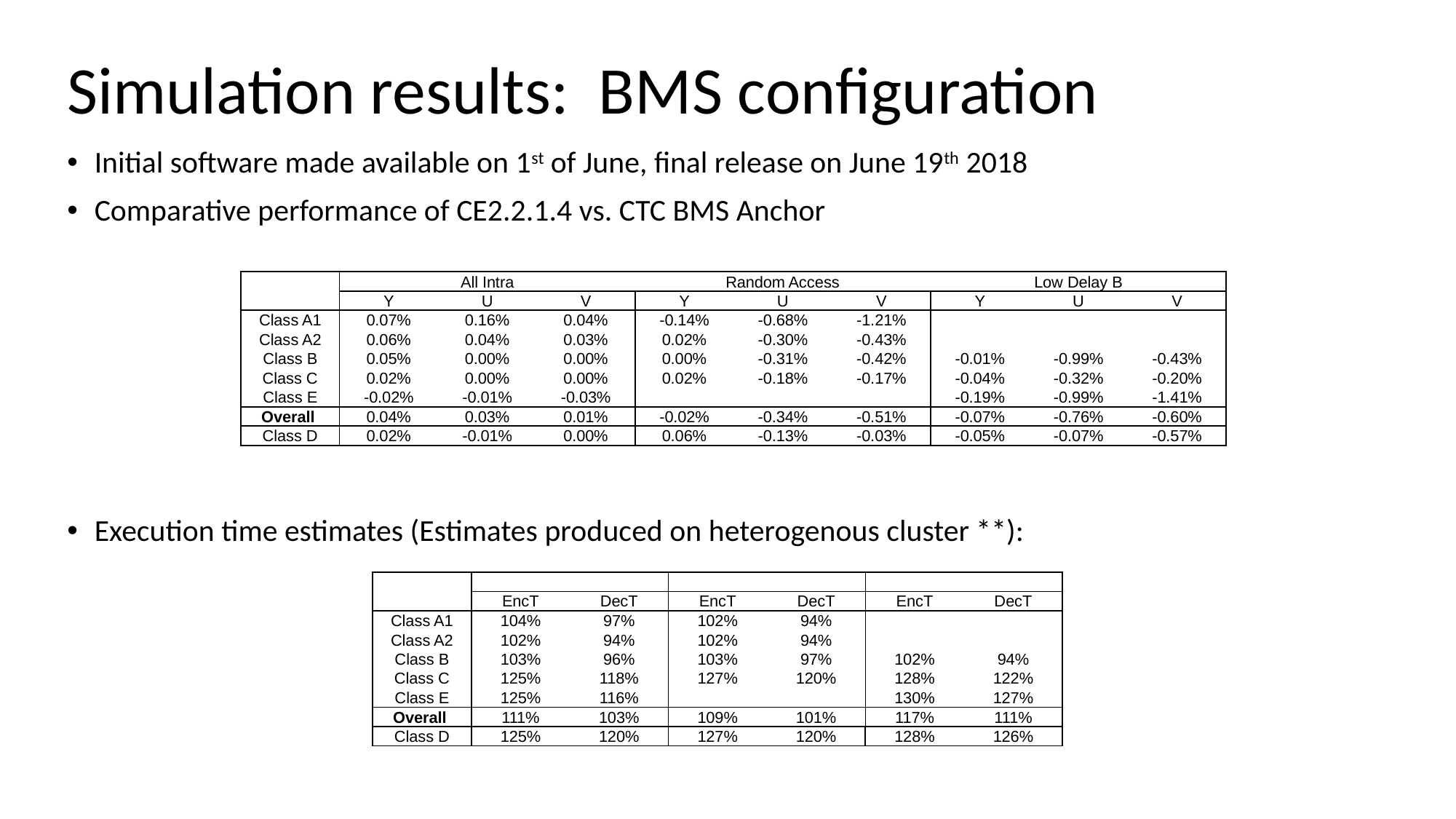

# Simulation results:  BMS configuration
Initial software made available on 1st of June, final release on June 19th 2018
Comparative performance of CE2.2.1.4 vs. CTC BMS Anchor

Execution time estimates (Estimates produced on heterogenous cluster **):

|  | All Intra |  |  | Random Access |  |  | Low Delay B |  |  |
| --- | --- | --- | --- | --- | --- | --- | --- | --- | --- |
|  | Y | U | V | Y | U | V | Y | U | V |
| Class A1 | 0.07% | 0.16% | 0.04% | -0.14% | -0.68% | -1.21% |  |  |  |
| Class A2 | 0.06% | 0.04% | 0.03% | 0.02% | -0.30% | -0.43% |  |  |  |
| Class B | 0.05% | 0.00% | 0.00% | 0.00% | -0.31% | -0.42% | -0.01% | -0.99% | -0.43% |
| Class C | 0.02% | 0.00% | 0.00% | 0.02% | -0.18% | -0.17% | -0.04% | -0.32% | -0.20% |
| Class E | -0.02% | -0.01% | -0.03% |  |  |  | -0.19% | -0.99% | -1.41% |
| Overall | 0.04% | 0.03% | 0.01% | -0.02% | -0.34% | -0.51% | -0.07% | -0.76% | -0.60% |
| Class D | 0.02% | -0.01% | 0.00% | 0.06% | -0.13% | -0.03% | -0.05% | -0.07% | -0.57% |
|  |  |  |  |  |  |  |
| --- | --- | --- | --- | --- | --- | --- |
|  | EncT | DecT | EncT | DecT | EncT | DecT |
| Class A1 | 104% | 97% | 102% | 94% |  |  |
| Class A2 | 102% | 94% | 102% | 94% |  |  |
| Class B | 103% | 96% | 103% | 97% | 102% | 94% |
| Class C | 125% | 118% | 127% | 120% | 128% | 122% |
| Class E | 125% | 116% |  |  | 130% | 127% |
| Overall | 111% | 103% | 109% | 101% | 117% | 111% |
| Class D | 125% | 120% | 127% | 120% | 128% | 126% |